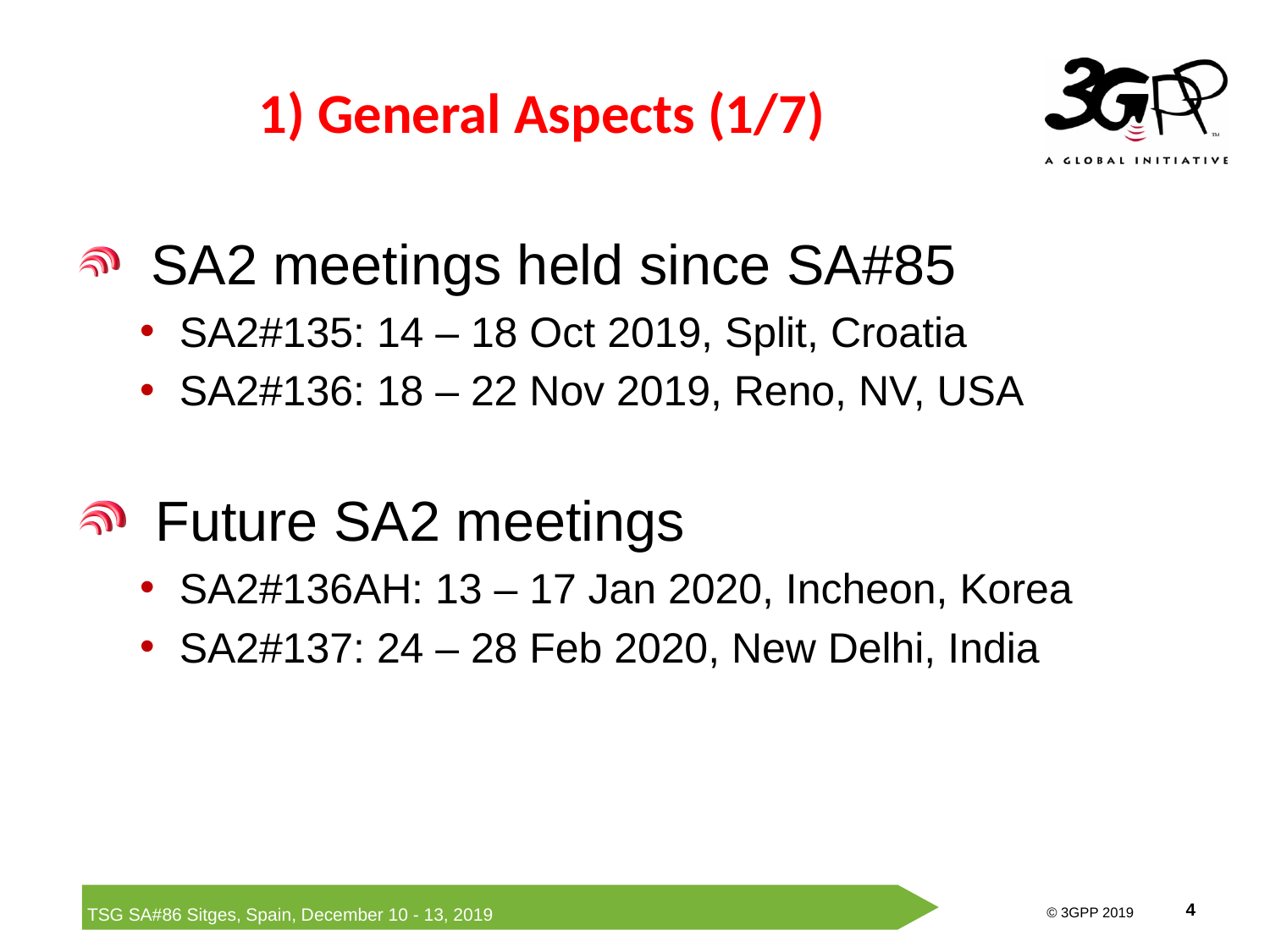

# 1) General Aspects (1/7)
 SA2 meetings held since SA#85
SA2#135: 14 – 18 Oct 2019, Split, Croatia
SA2#136: 18 – 22 Nov 2019, Reno, NV, USA

 Future SA2 meetings
SA2#136AH: 13 – 17 Jan 2020, Incheon, Korea
SA2#137: 24 – 28 Feb 2020, New Delhi, India